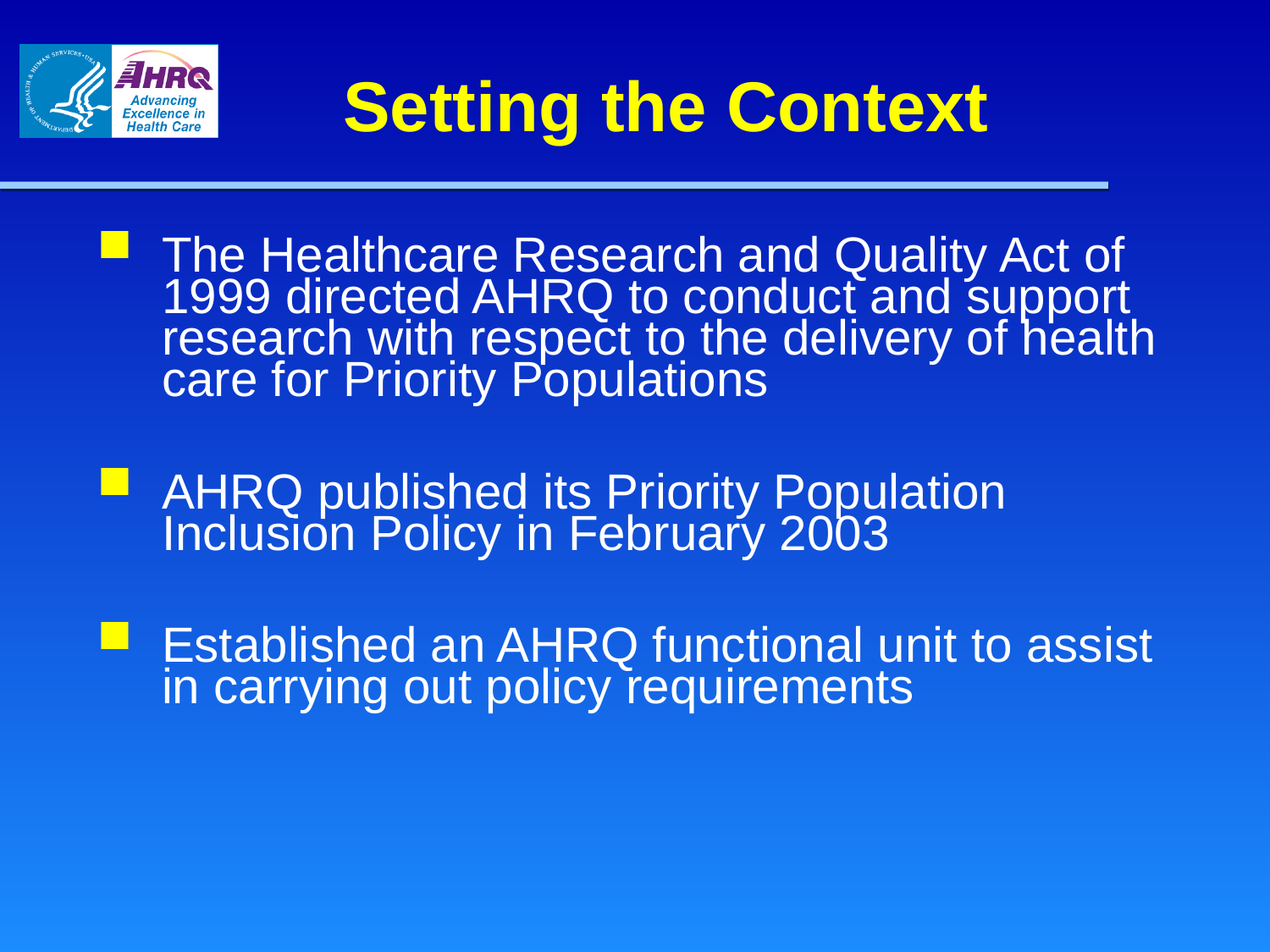

# Setting the Context
The Healthcare Research and Quality Act of 1999 directed AHRQ to conduct and support research with respect to the delivery of health care for Priority Populations

AHRQ published its Priority Population Inclusion Policy in February 2003

Established an AHRQ functional unit to assist in carrying out policy requirements